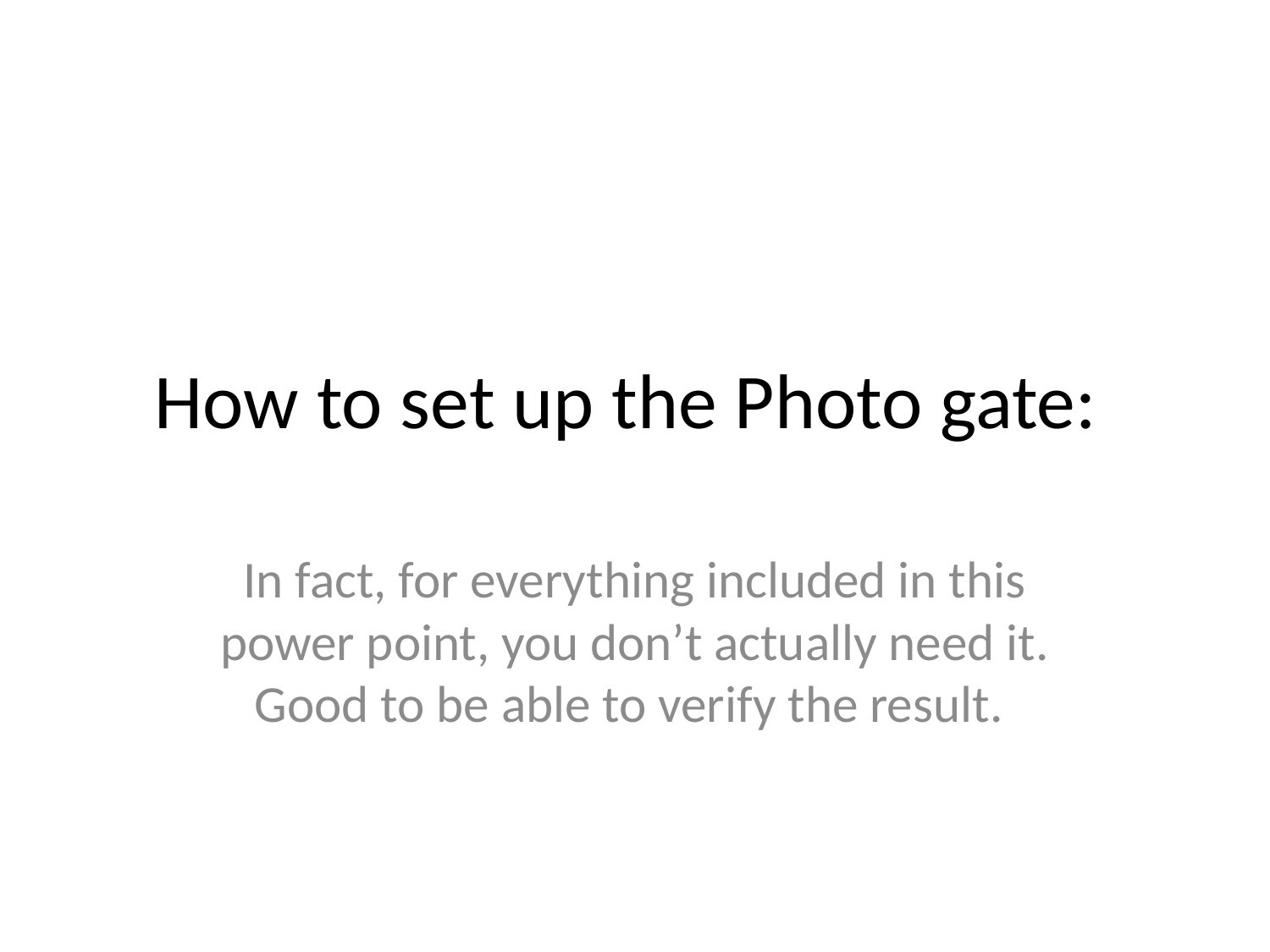

# How to set up the Photo gate:
In fact, for everything included in this power point, you don’t actually need it. Good to be able to verify the result.